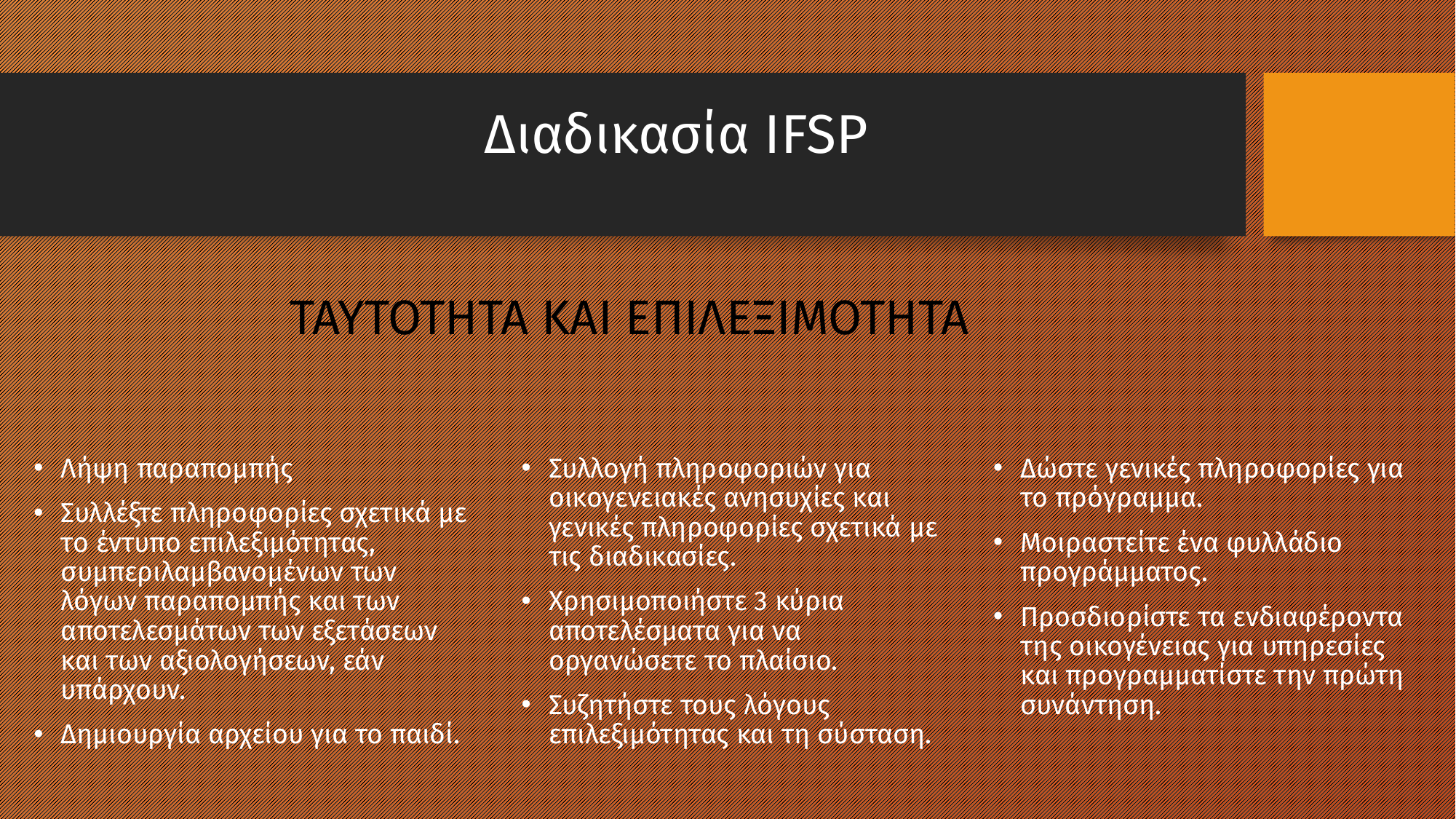

# Διαδικασία IFSP
ΤΑΥΤΟΤΗΤΑ ΚΑΙ ΕΠΙΛΕΞΙΜΟΤΗΤΑ
Λήψη παραπομπής
Συλλέξτε πληροφορίες σχετικά με το έντυπο επιλεξιμότητας, συμπεριλαμβανομένων των λόγων παραπομπής και των αποτελεσμάτων των εξετάσεων και των αξιολογήσεων, εάν υπάρχουν.
Δημιουργία αρχείου για το παιδί.
Συλλογή πληροφοριών για οικογενειακές ανησυχίες και γενικές πληροφορίες σχετικά με τις διαδικασίες.
Χρησιμοποιήστε 3 κύρια αποτελέσματα για να οργανώσετε το πλαίσιο.
Συζητήστε τους λόγους επιλεξιμότητας και τη σύσταση.
Δώστε γενικές πληροφορίες για το πρόγραμμα.
Μοιραστείτε ένα φυλλάδιο προγράμματος.
Προσδιορίστε τα ενδιαφέροντα της οικογένειας για υπηρεσίες και προγραμματίστε την πρώτη συνάντηση.